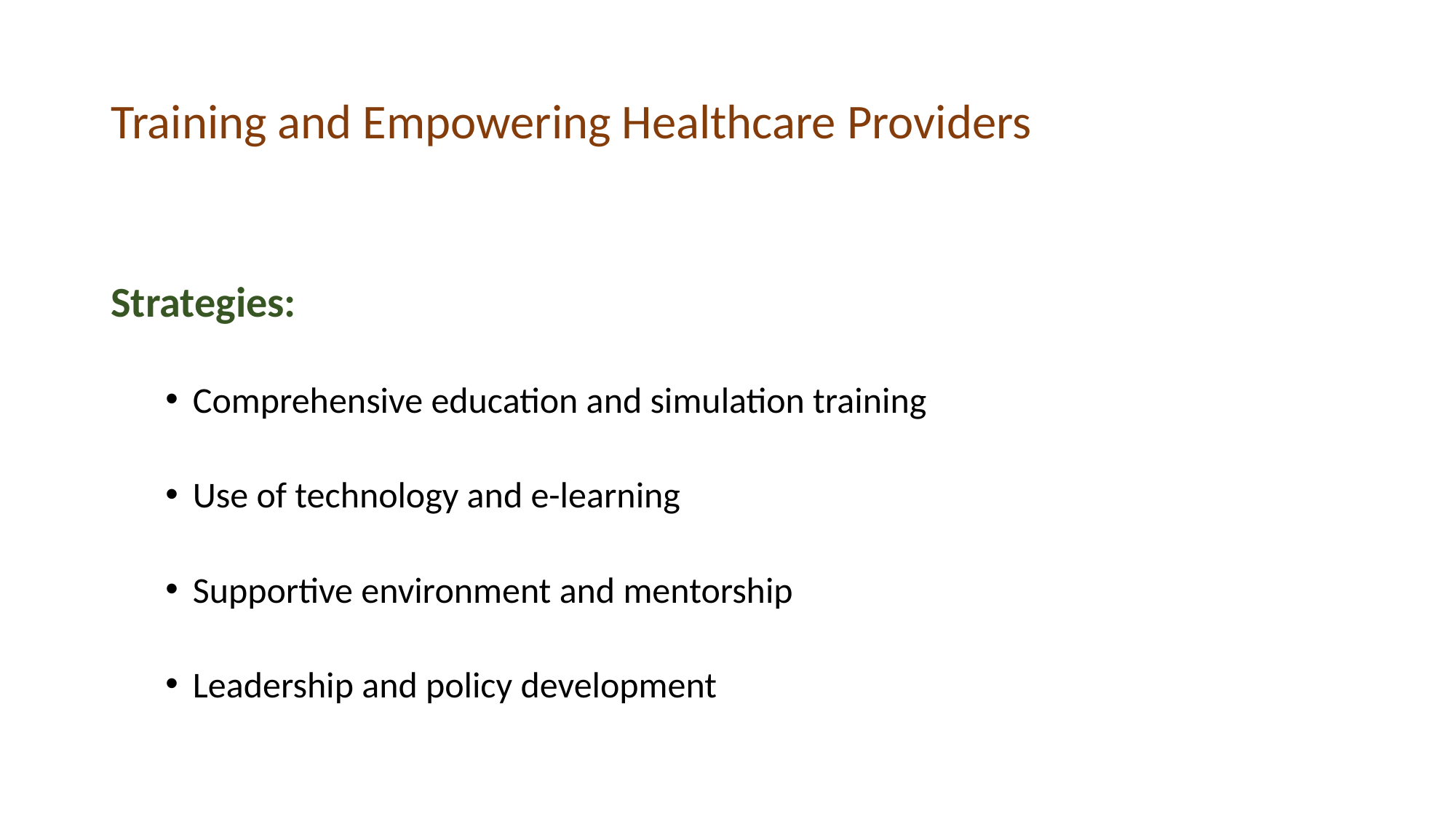

# Training and Empowering Healthcare Providers
Strategies:
Comprehensive education and simulation training
Use of technology and e-learning
Supportive environment and mentorship
Leadership and policy development